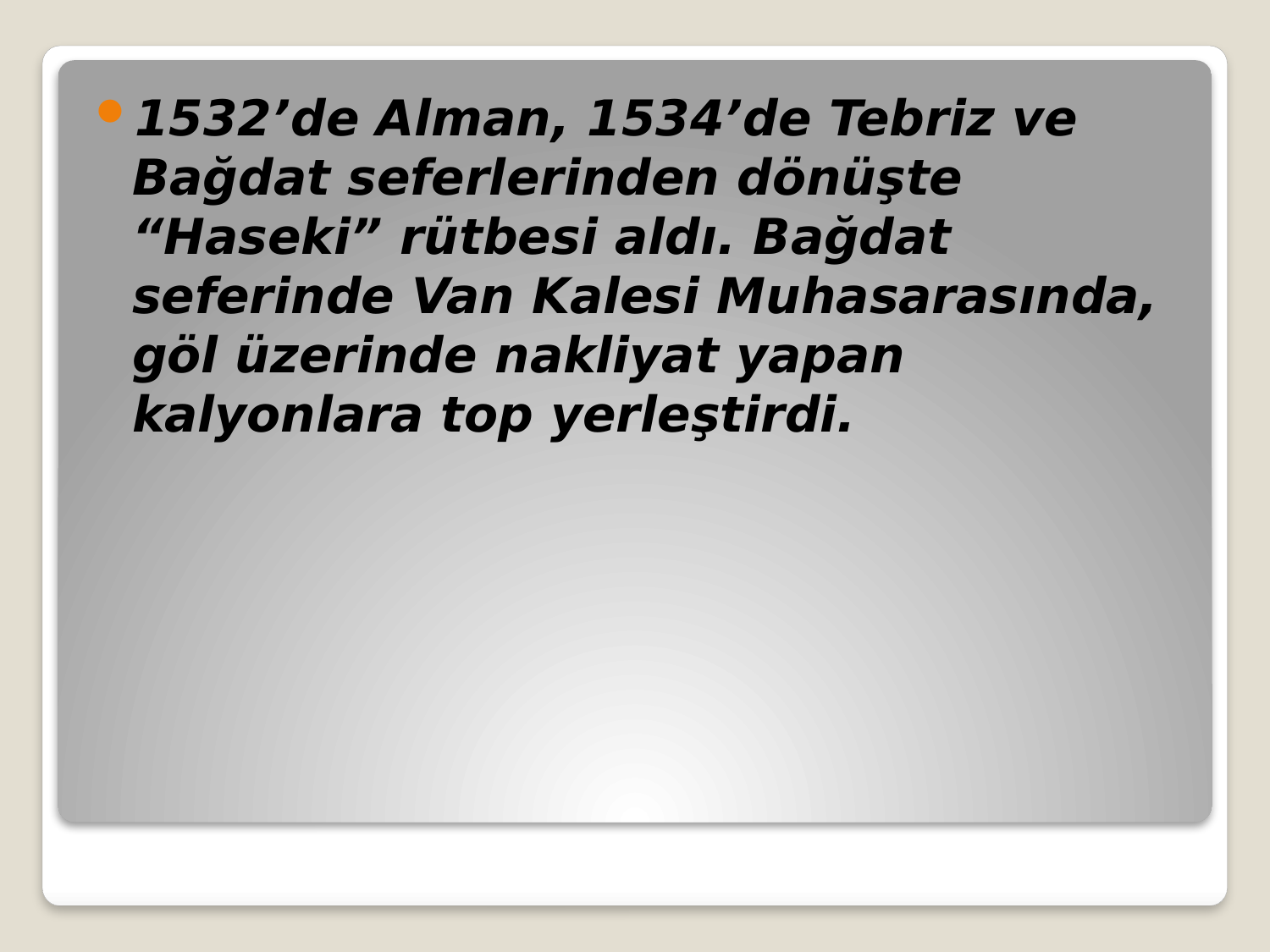

1532’de Alman, 1534’de Tebriz ve Bağdat seferlerinden dönüşte “Haseki” rütbesi aldı. Bağdat seferinde Van Kalesi Muhasarasında, göl üzerinde nakliyat yapan kalyonlara top yerleştirdi.

#